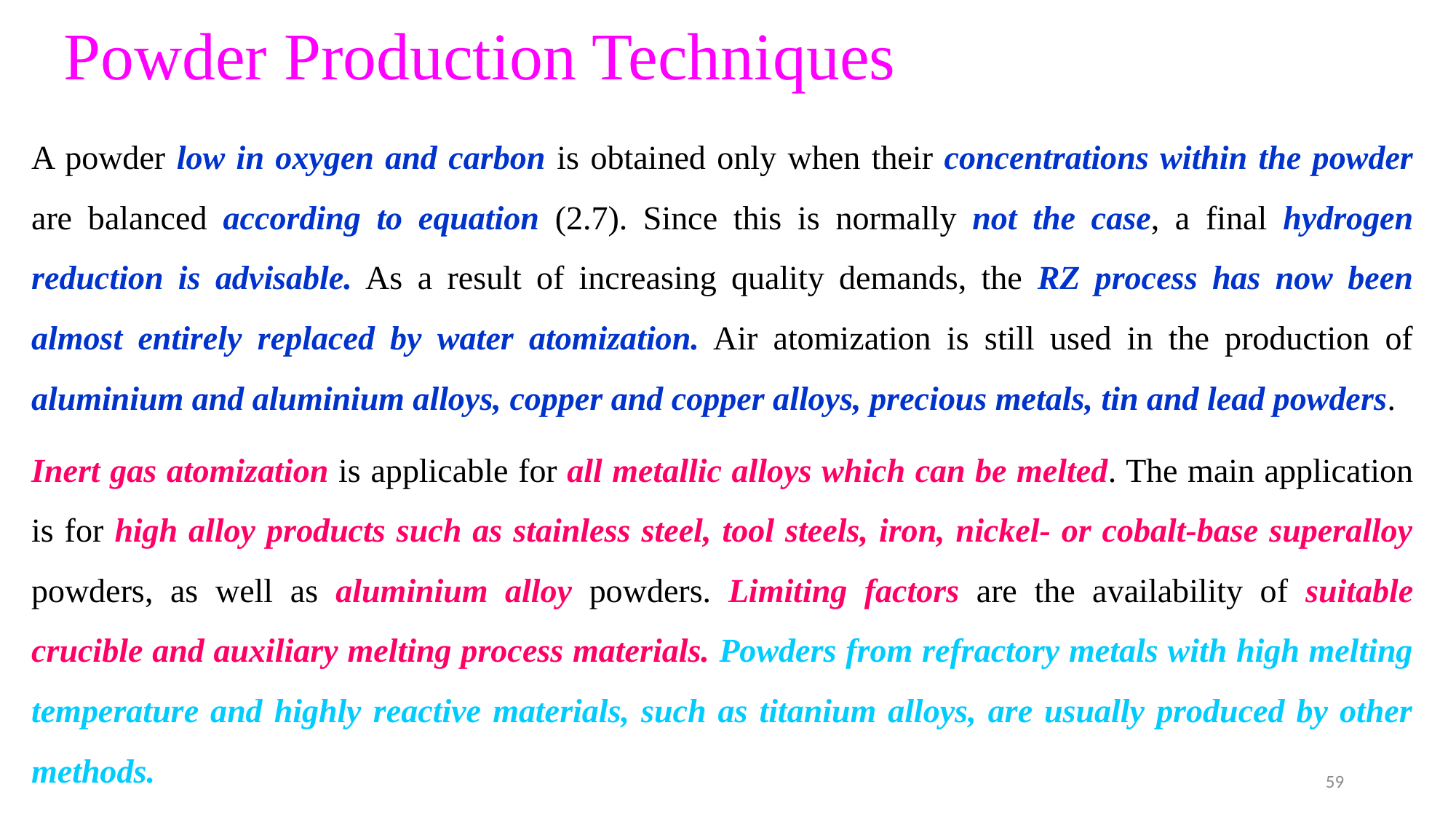

# Powder Production Techniques
A powder low in oxygen and carbon is obtained only when their concentrations within the powder are balanced according to equation (2.7). Since this is normally not the case, a final hydrogen reduction is advisable. As a result of increasing quality demands, the RZ process has now been almost entirely replaced by water atomization. Air atomization is still used in the production of aluminium and aluminium alloys, copper and copper alloys, precious metals, tin and lead powders.
Inert gas atomization is applicable for all metallic alloys which can be melted. The main application is for high alloy products such as stainless steel, tool steels, iron, nickel- or cobalt-base superalloy powders, as well as aluminium alloy powders. Limiting factors are the availability of suitable crucible and auxiliary melting process materials. Powders from refractory metals with high melting temperature and highly reactive materials, such as titanium alloys, are usually produced by other methods.

59